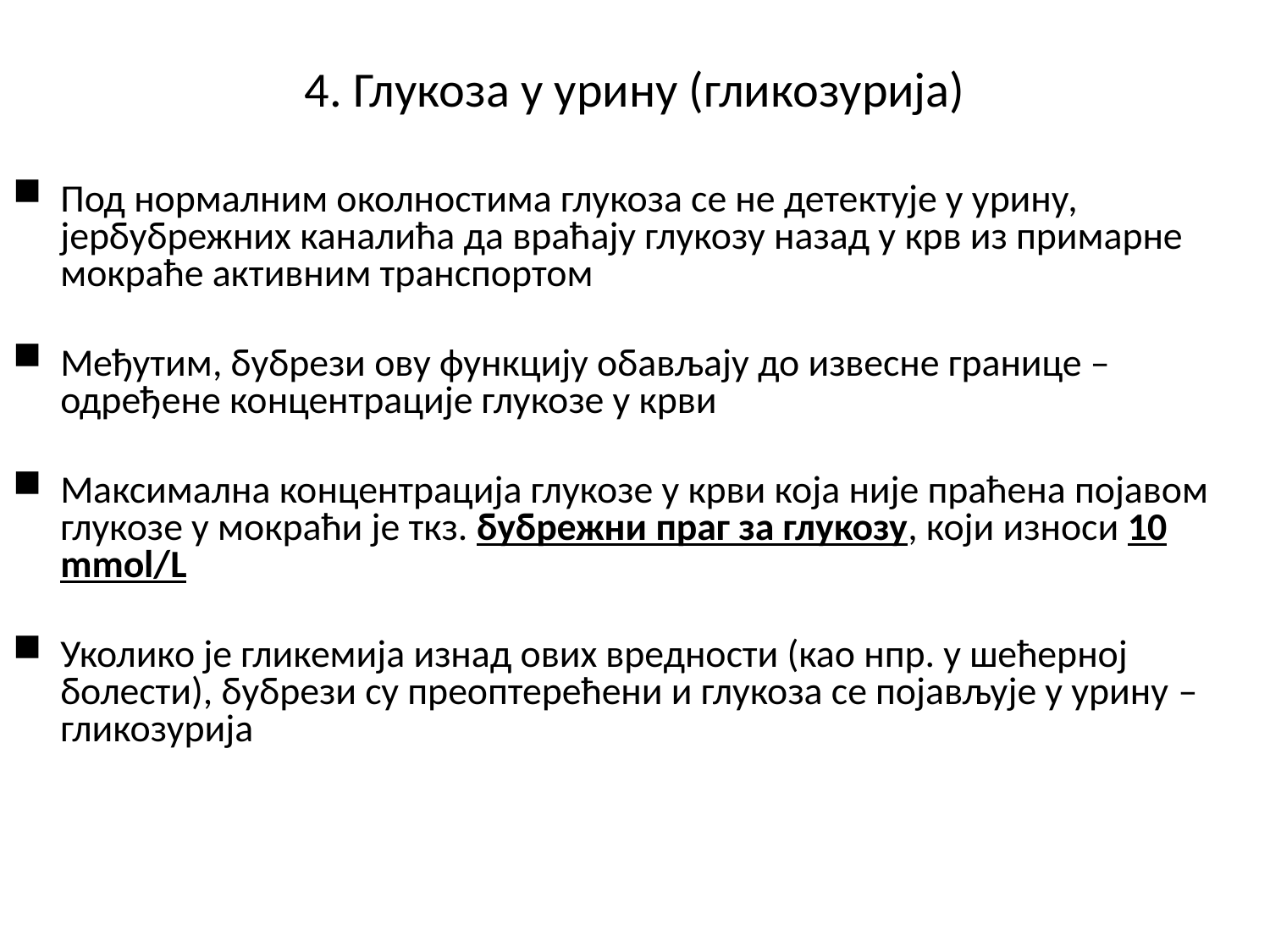

# 4. Глукоза у урину (гликозурија)
Под нормалним околностима глукоза се не детектује у урину, jeрбубрежних каналића да враћају глукозу назад у крв из примарне мокраће активним транспортом

Међутим, бубрези ову функцију обављају до извесне границе – одређене концентрације глукозе у крви

Максимална концентрација глукозе у крви која није праћена појавом глукозе у мокраћи је ткз. бубрежни праг за глукозу, који износи 10 mmol/L

Уколико је гликемија изнад ових вредности (као нпр. у шећерној болести), бубрези су преоптерећени и глукоза се појављује у урину – гликозурија